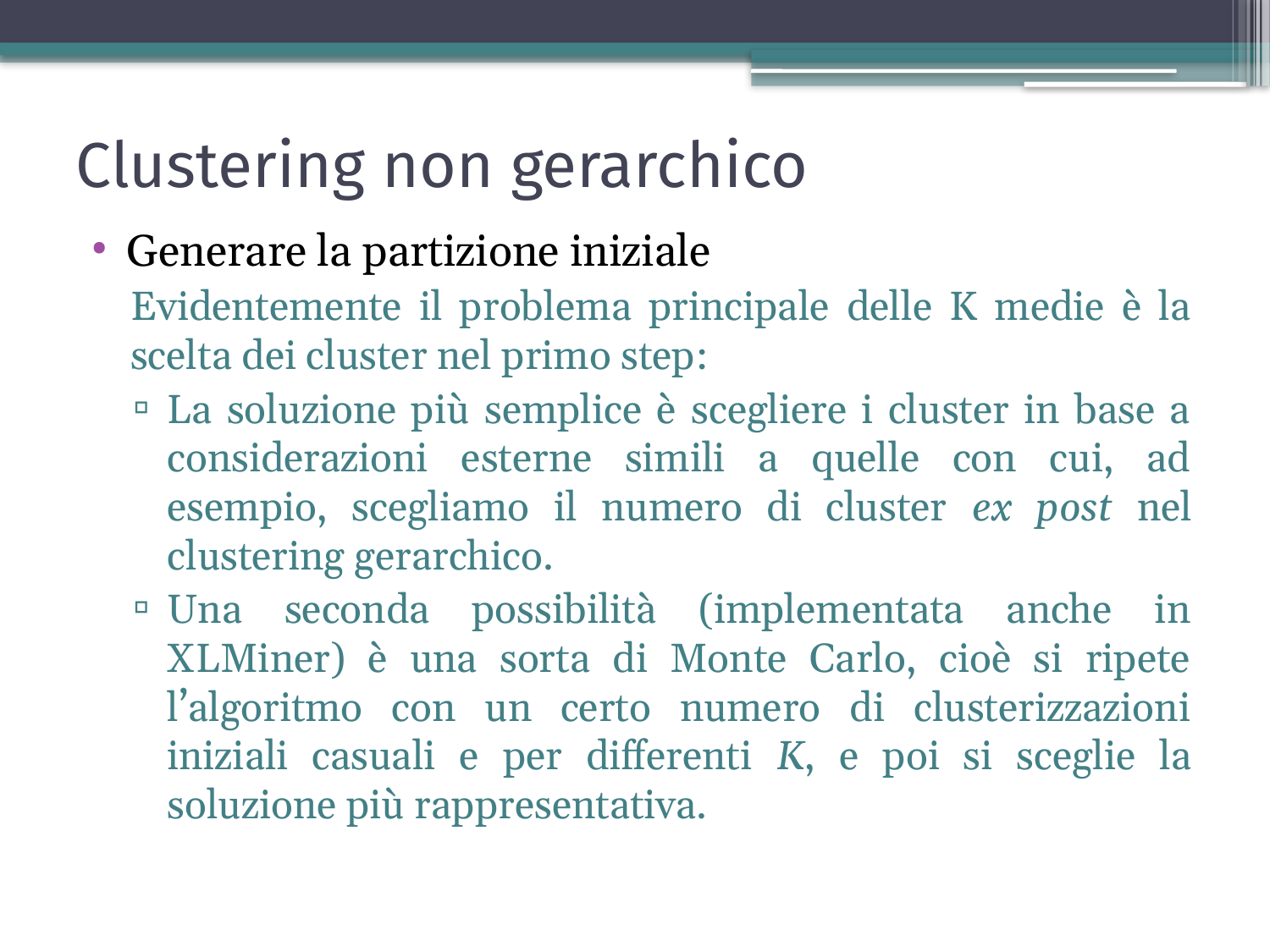

Clustering non gerarchico
Generare la partizione iniziale
Evidentemente il problema principale delle K medie è la scelta dei cluster nel primo step:
La soluzione più semplice è scegliere i cluster in base a considerazioni esterne simili a quelle con cui, ad esempio, scegliamo il numero di cluster ex post nel clustering gerarchico.
Una seconda possibilità (implementata anche in XLMiner) è una sorta di Monte Carlo, cioè si ripete l’algoritmo con un certo numero di clusterizzazioni iniziali casuali e per differenti K, e poi si sceglie la soluzione più rappresentativa.